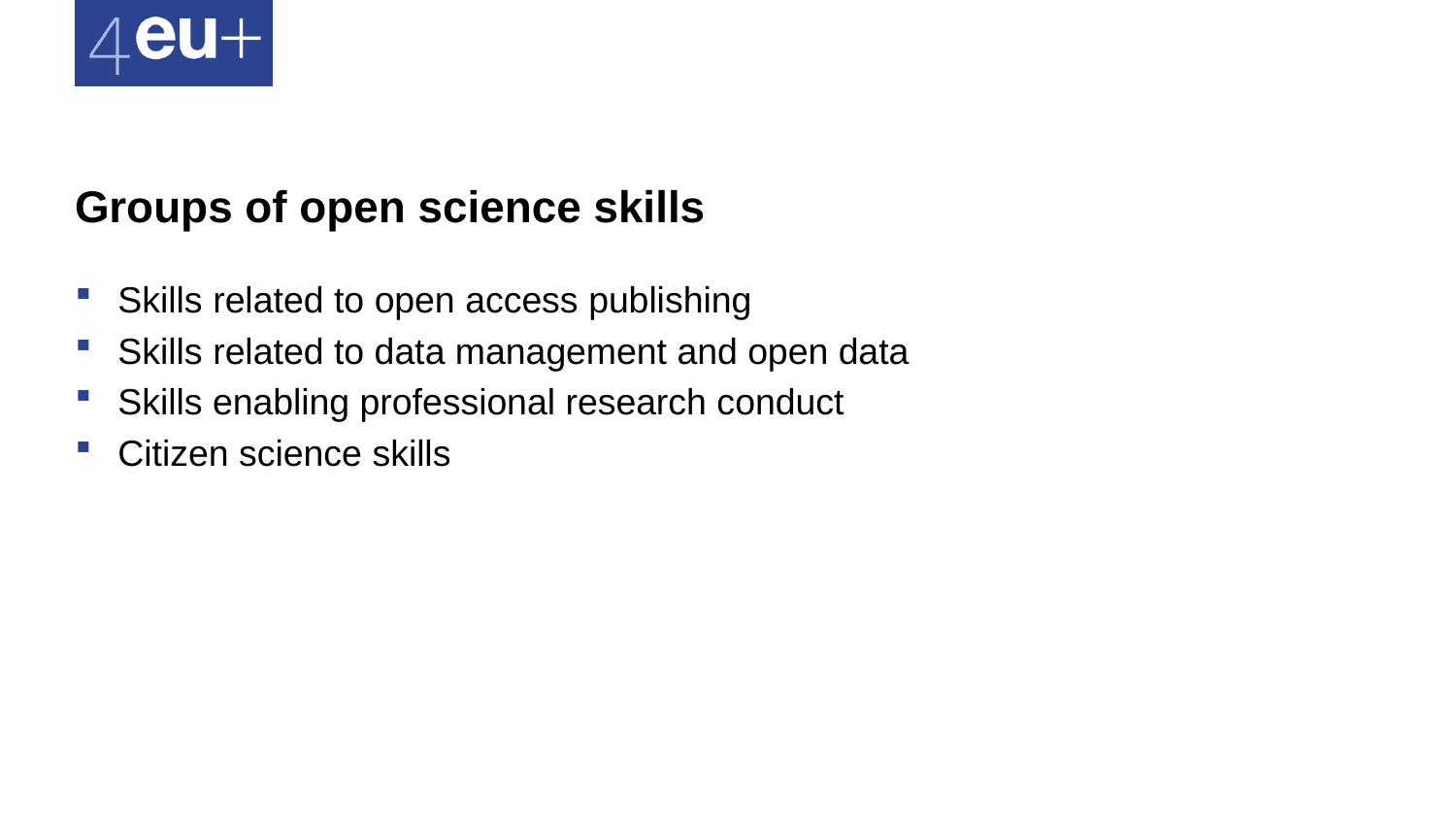

# Groups of open science skills
Skills related to open access publishing
Skills related to data management and open data
Skills enabling professional research conduct
Citizen science skills